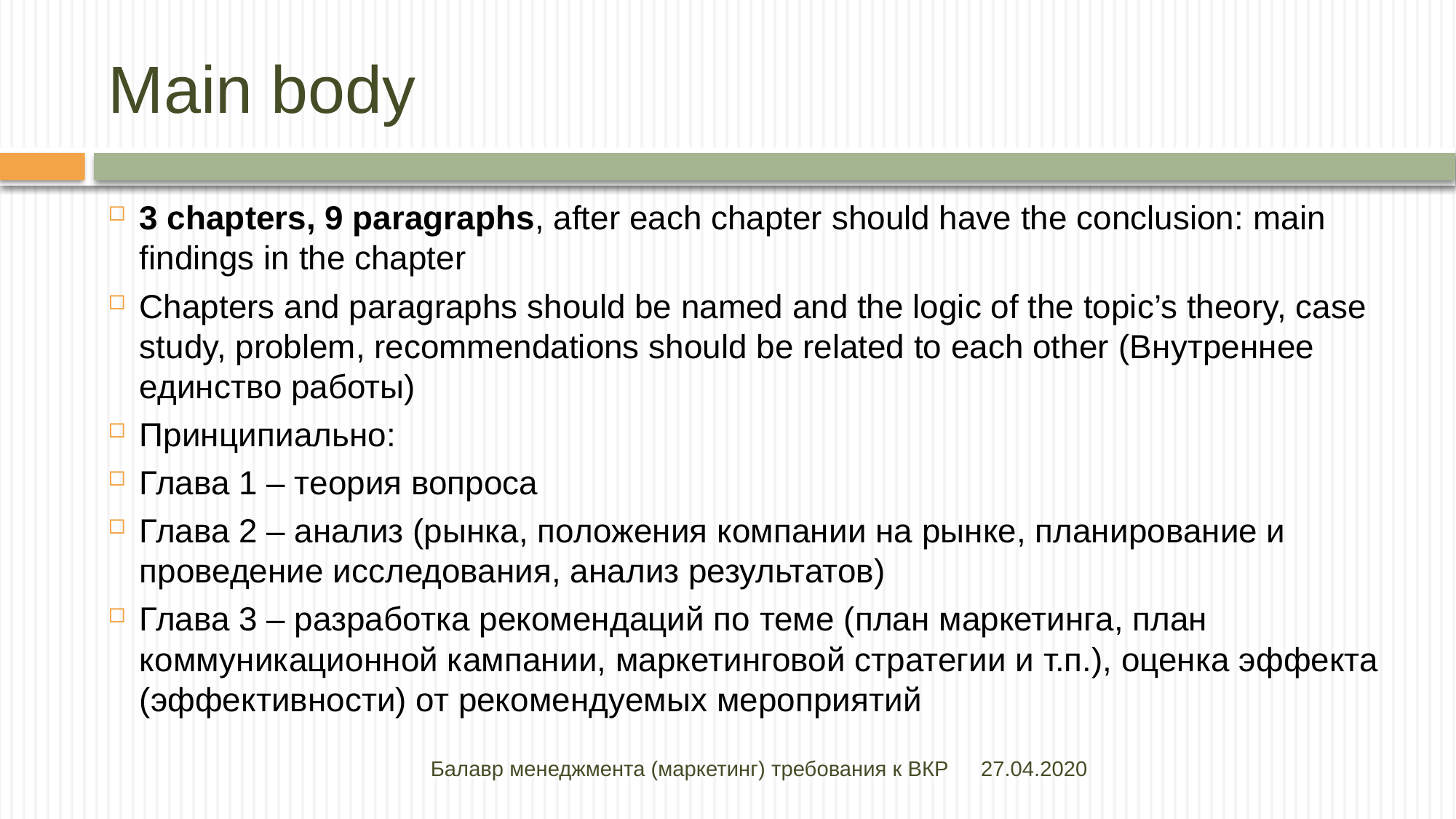

# Main body
3 chapters, 9 paragraphs, after each chapter should have the conclusion: main findings in the chapter
Chapters and paragraphs should be named and the logic of the topic’s theory, case study, problem, recommendations should be related to each other (Внутреннее единство работы)
Принципиально:
Глава 1 – теория вопроса
Глава 2 – анализ (рынка, положения компании на рынке, планирование и проведение исследования, анализ результатов)
Глава 3 – разработка рекомендаций по теме (план маркетинга, план коммуникационной кампании, маркетинговой стратегии и т.п.), оценка эффекта (эффективности) от рекомендуемых мероприятий
Балавр менеджмента (маркетинг) требования к ВКР
27.04.2020